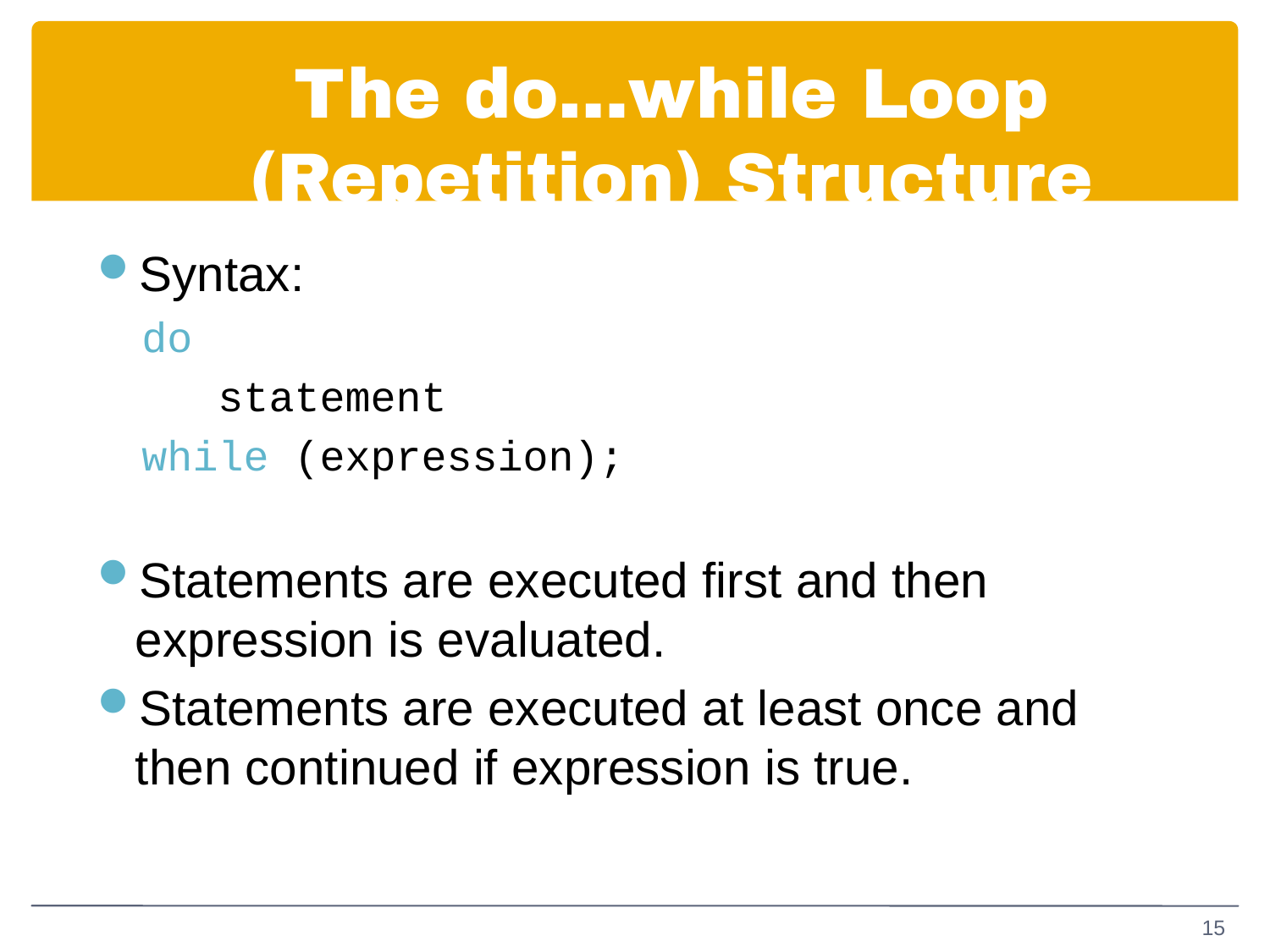

# The do…while Loop (Repetition) Structure
Syntax:
do
   statement
while (expression);

Statements are executed first and then expression is evaluated.
Statements are executed at least once and then continued if expression is true.
15